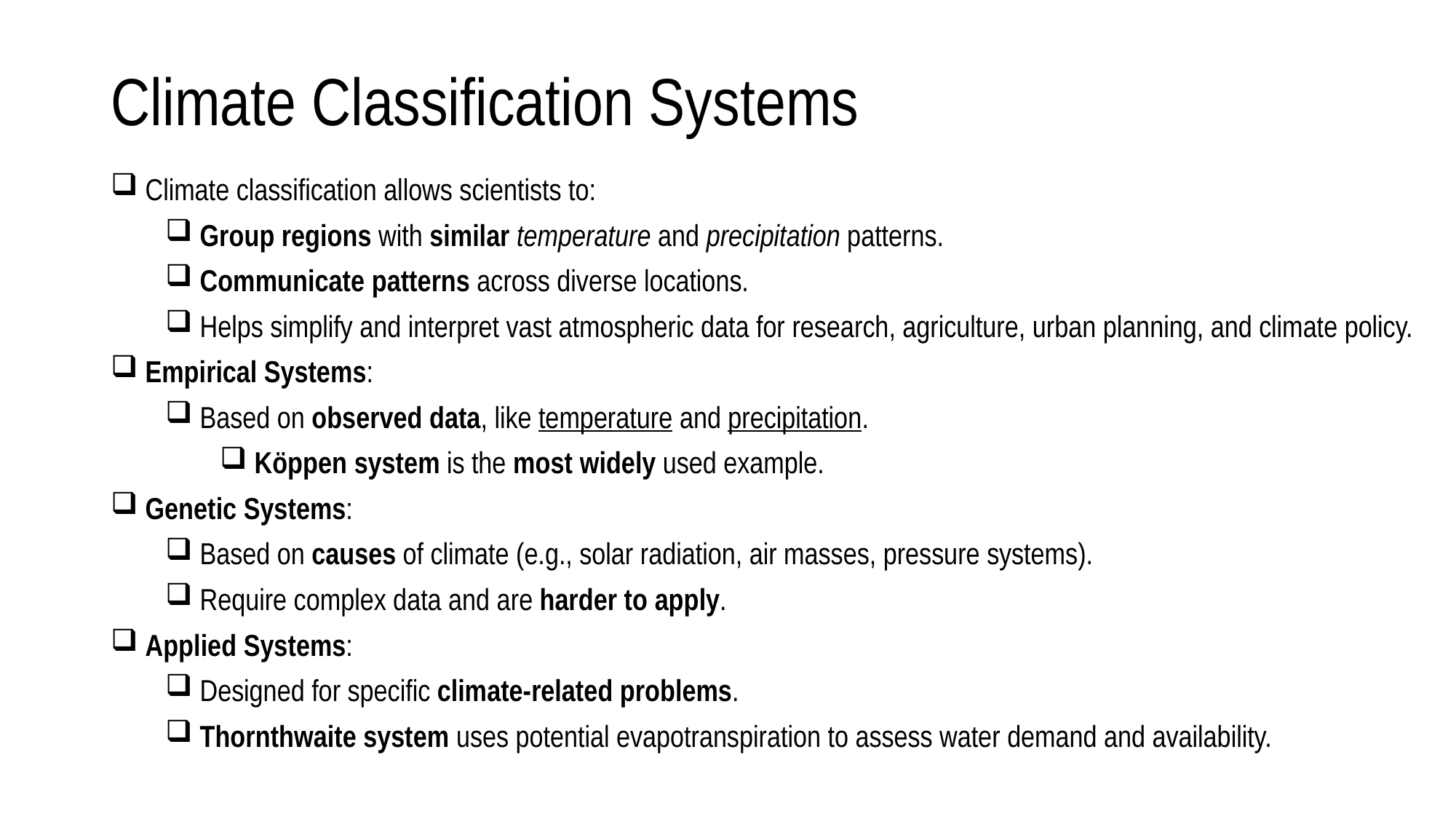

# Climate Classification Systems
 Climate classification allows scientists to:
 Group regions with similar temperature and precipitation patterns.
 Communicate patterns across diverse locations.
 Helps simplify and interpret vast atmospheric data for research, agriculture, urban planning, and climate policy.
 Empirical Systems:
 Based on observed data, like temperature and precipitation.
 Köppen system is the most widely used example.
 Genetic Systems:
 Based on causes of climate (e.g., solar radiation, air masses, pressure systems).
 Require complex data and are harder to apply.
 Applied Systems:
 Designed for specific climate-related problems.
 Thornthwaite system uses potential evapotranspiration to assess water demand and availability.